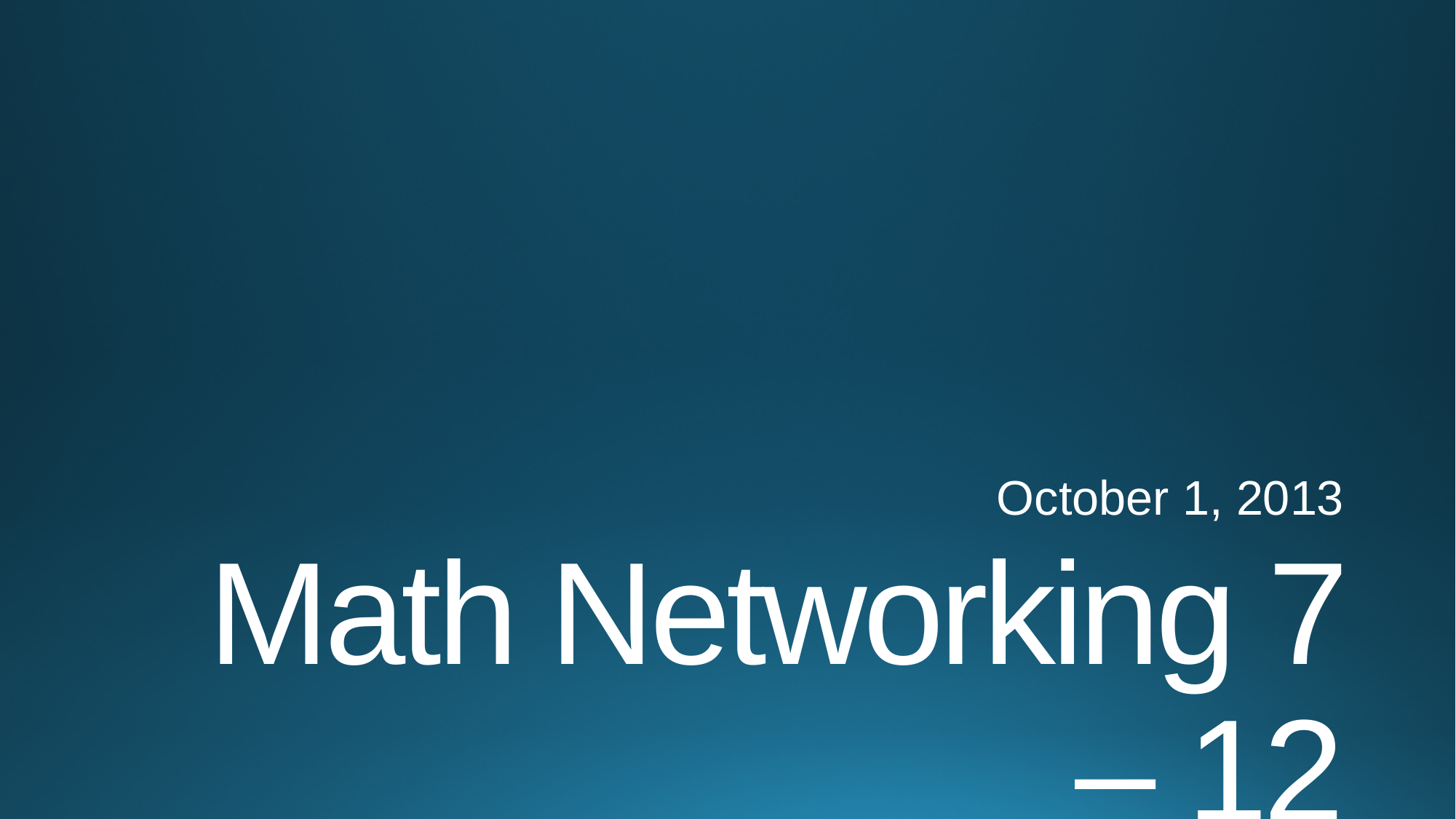

October 1, 2013
# Math Networking 7 – 12